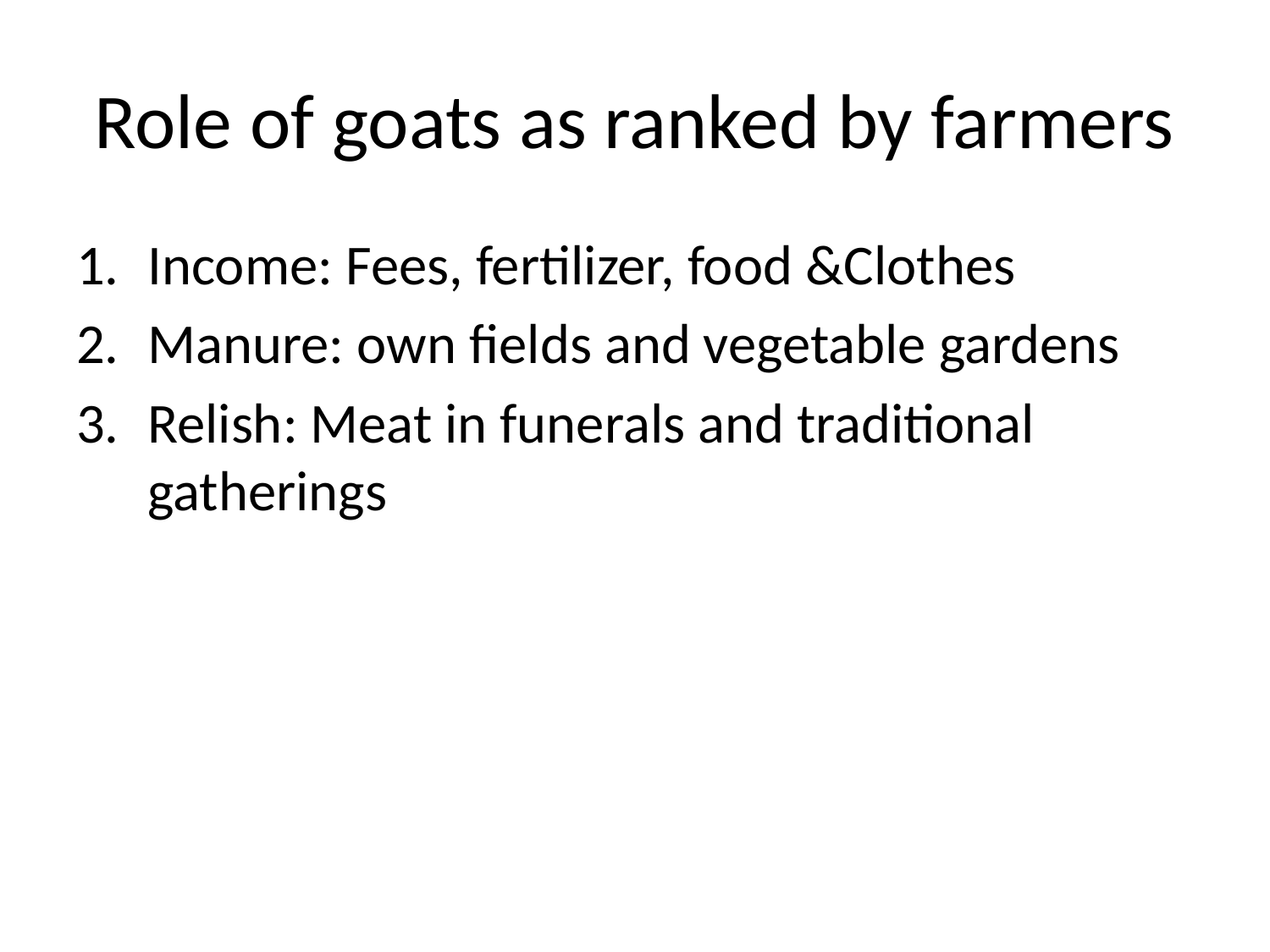

# Role of goats as ranked by farmers
Income: Fees, fertilizer, food &Clothes
Manure: own fields and vegetable gardens
Relish: Meat in funerals and traditional gatherings